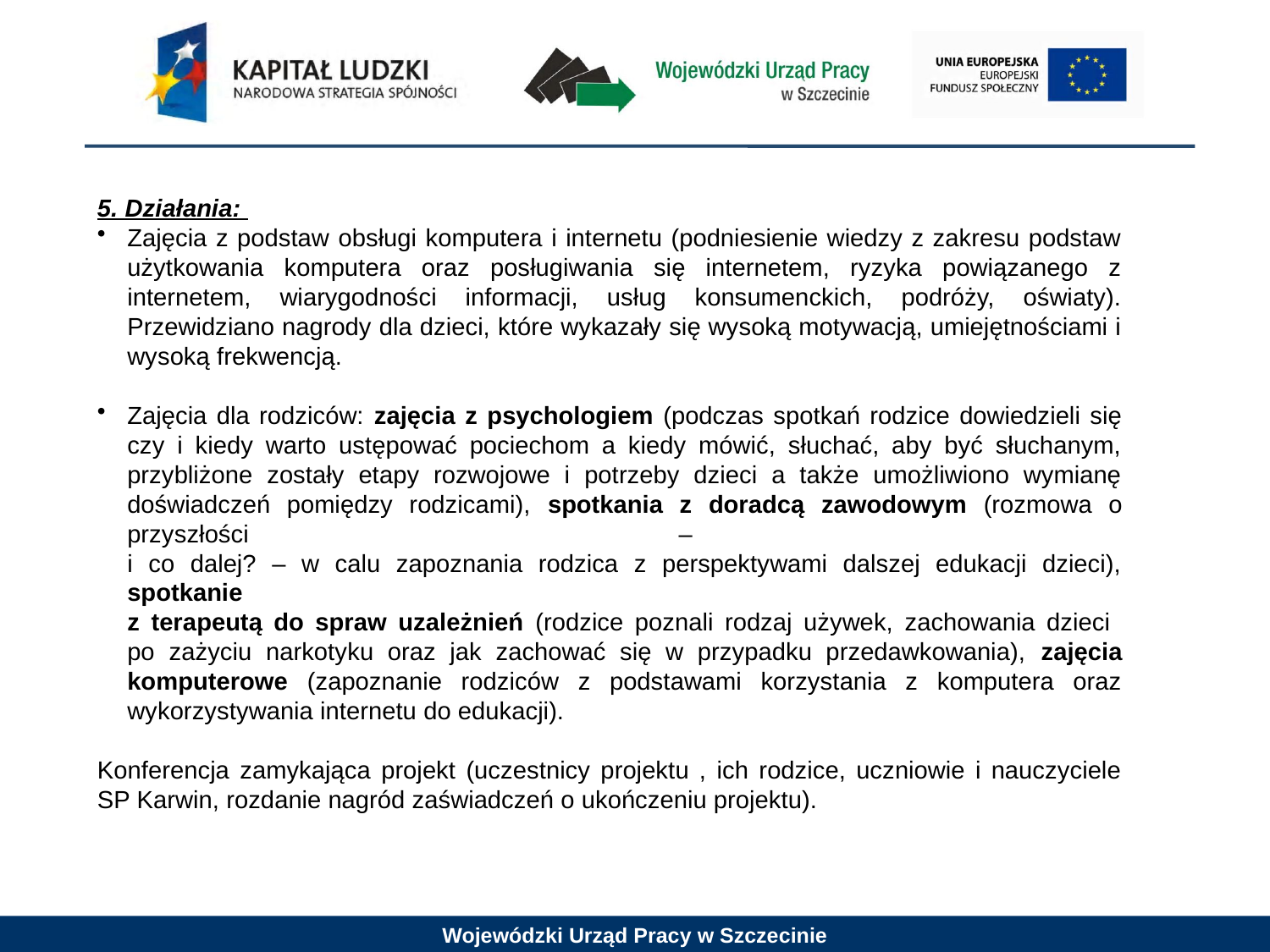

5. Działania:
Zajęcia z podstaw obsługi komputera i internetu (podniesienie wiedzy z zakresu podstaw użytkowania komputera oraz posługiwania się internetem, ryzyka powiązanego z internetem, wiarygodności informacji, usług konsumenckich, podróży, oświaty). Przewidziano nagrody dla dzieci, które wykazały się wysoką motywacją, umiejętnościami i wysoką frekwencją.

Zajęcia dla rodziców: zajęcia z psychologiem (podczas spotkań rodzice dowiedzieli się czy i kiedy warto ustępować pociechom a kiedy mówić, słuchać, aby być słuchanym, przybliżone zostały etapy rozwojowe i potrzeby dzieci a także umożliwiono wymianę doświadczeń pomiędzy rodzicami), spotkania z doradcą zawodowym (rozmowa o przyszłości –
i co dalej? – w calu zapoznania rodzica z perspektywami dalszej edukacji dzieci), spotkanie
z terapeutą do spraw uzależnień (rodzice poznali rodzaj używek, zachowania dzieci
po zażyciu narkotyku oraz jak zachować się w przypadku przedawkowania), zajęcia komputerowe (zapoznanie rodziców z podstawami korzystania z komputera oraz wykorzystywania internetu do edukacji).

Konferencja zamykająca projekt (uczestnicy projektu , ich rodzice, uczniowie i nauczyciele SP Karwin, rozdanie nagród zaświadczeń o ukończeniu projektu).